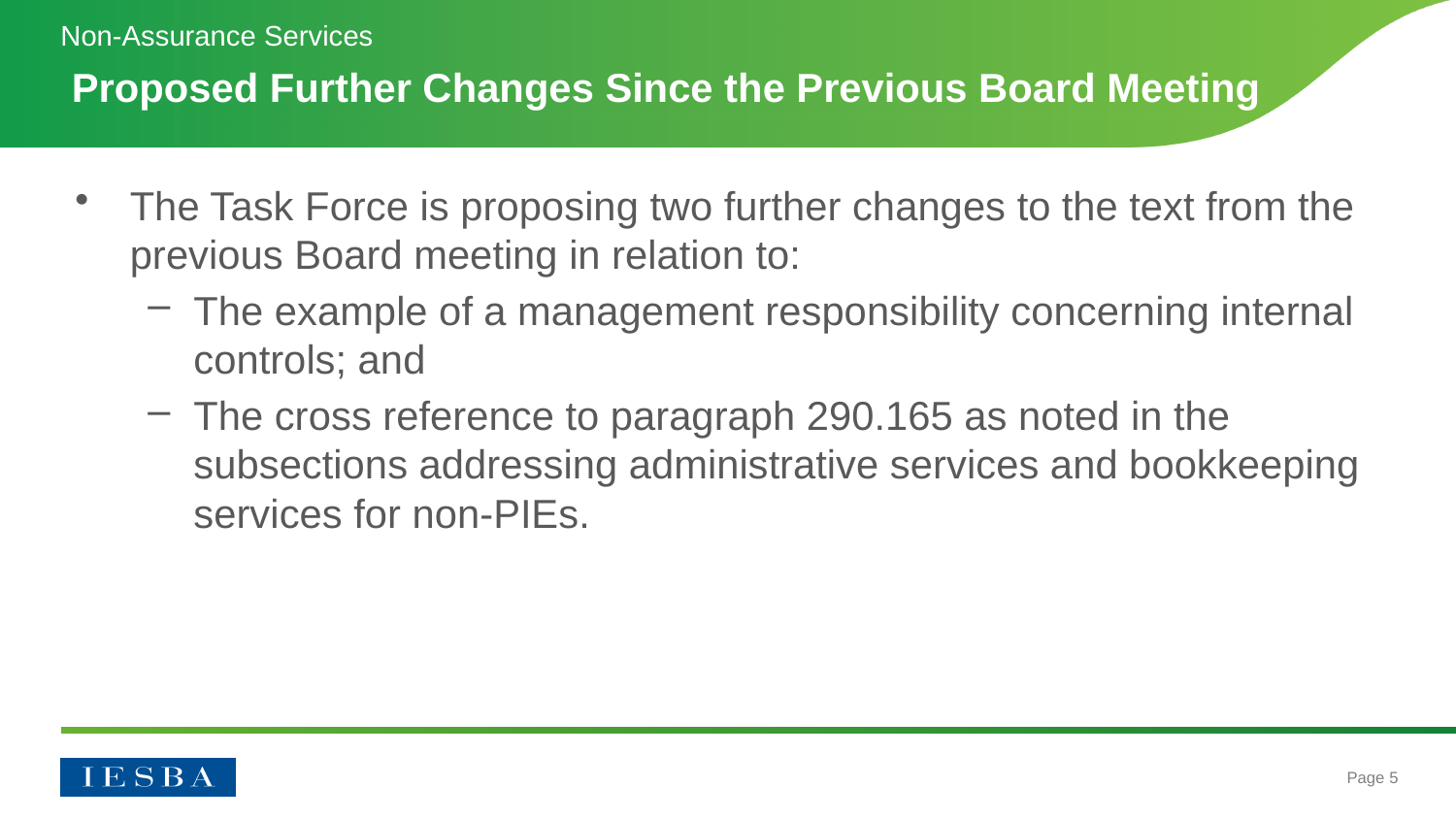

Non-Assurance Services

# Proposed Further Changes Since the Previous Board Meeting
The Task Force is proposing two further changes to the text from the previous Board meeting in relation to:
The example of a management responsibility concerning internal controls; and
The cross reference to paragraph 290.165 as noted in the subsections addressing administrative services and bookkeeping services for non-PIEs.